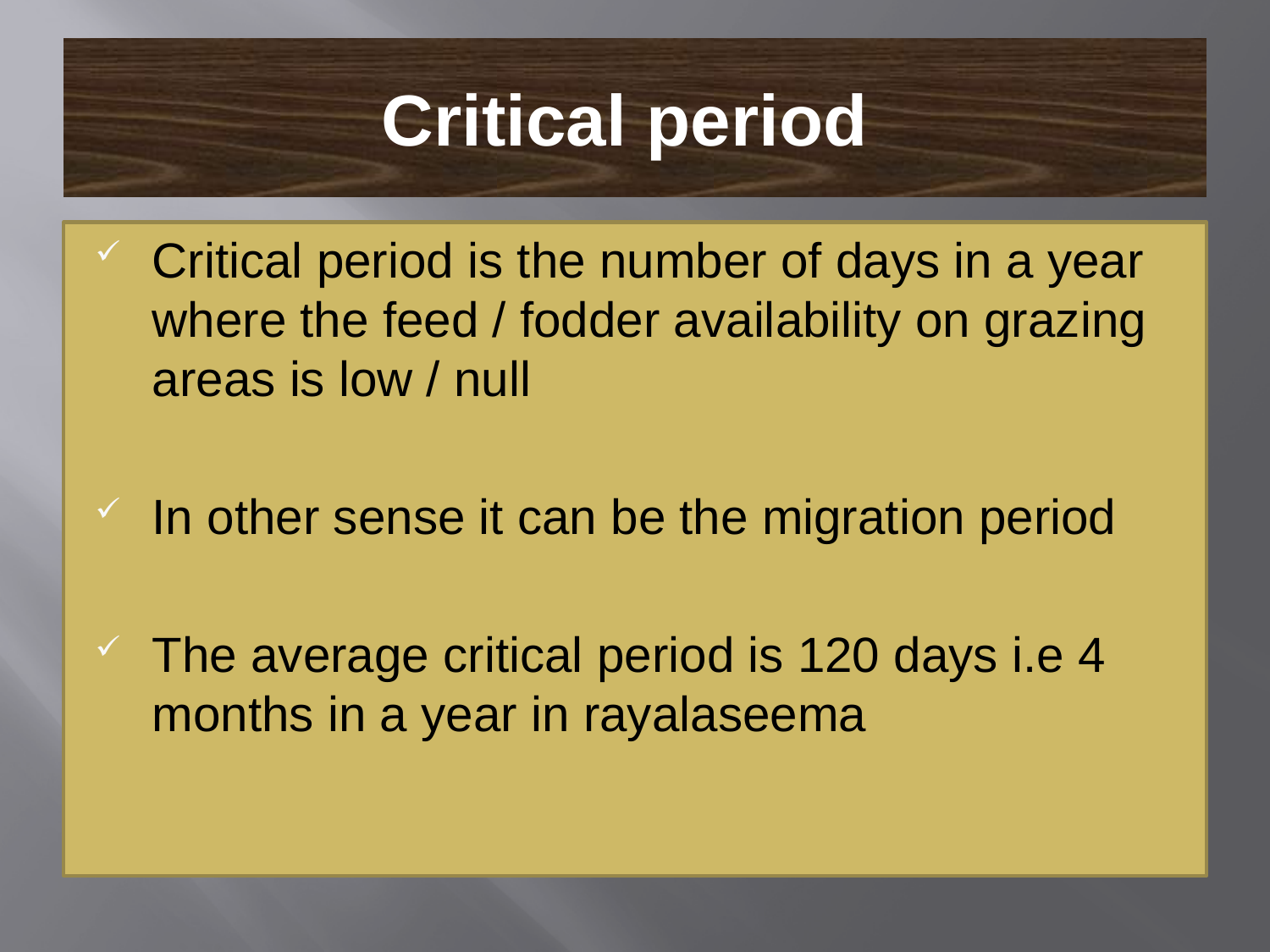

# Critical period
Critical period is the number of days in a year where the feed / fodder availability on grazing areas is low / null

In other sense it can be the migration period

The average critical period is 120 days i.e 4 months in a year in rayalaseema